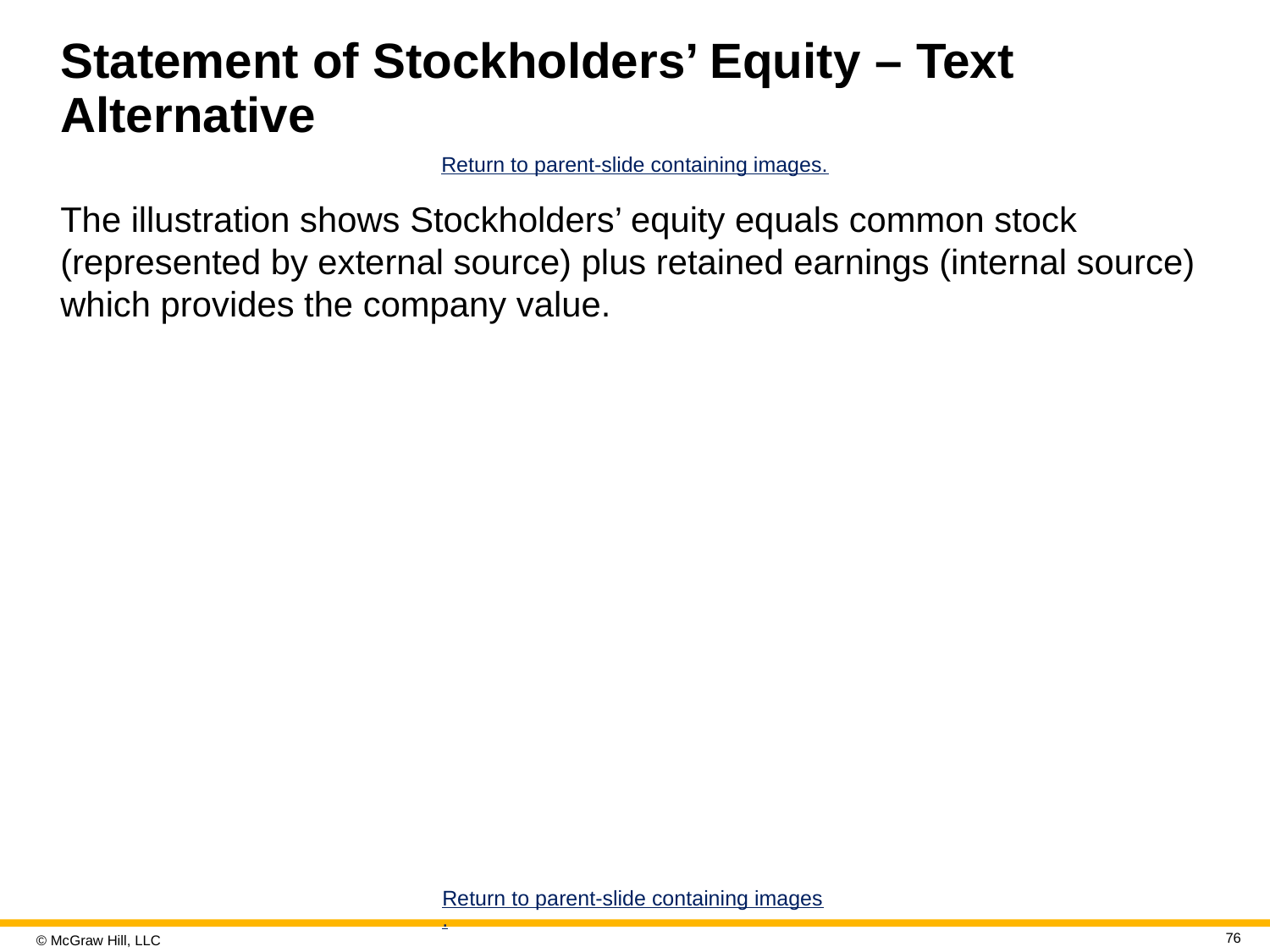

# Statement of Stockholders’ Equity – Text Alternative
Return to parent-slide containing images.
The illustration shows Stockholders’ equity equals common stock (represented by external source) plus retained earnings (internal source) which provides the company value.
Return to parent-slide containing images.
76